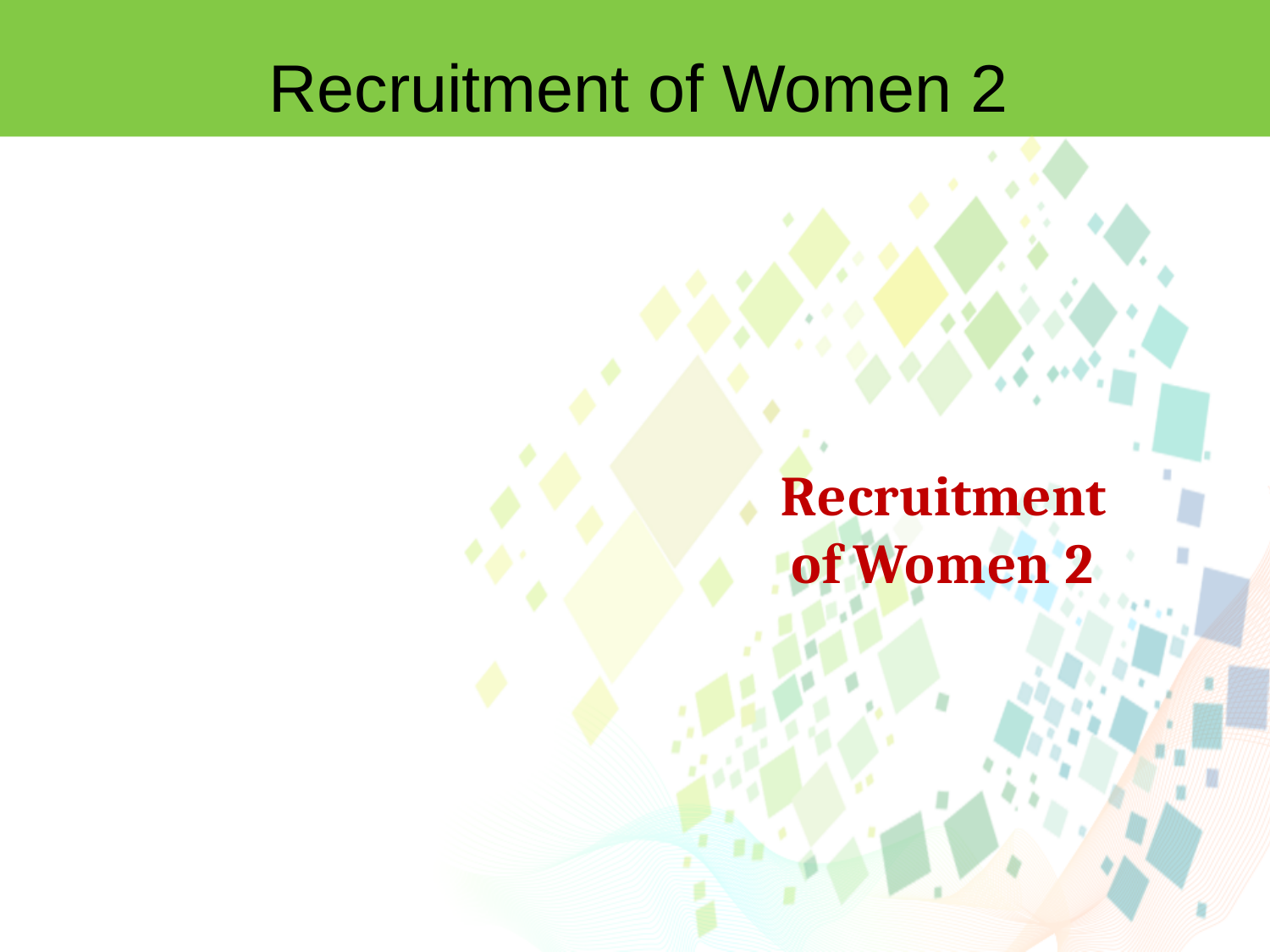

Recruitment of Women 2
Recruitment of Women 2